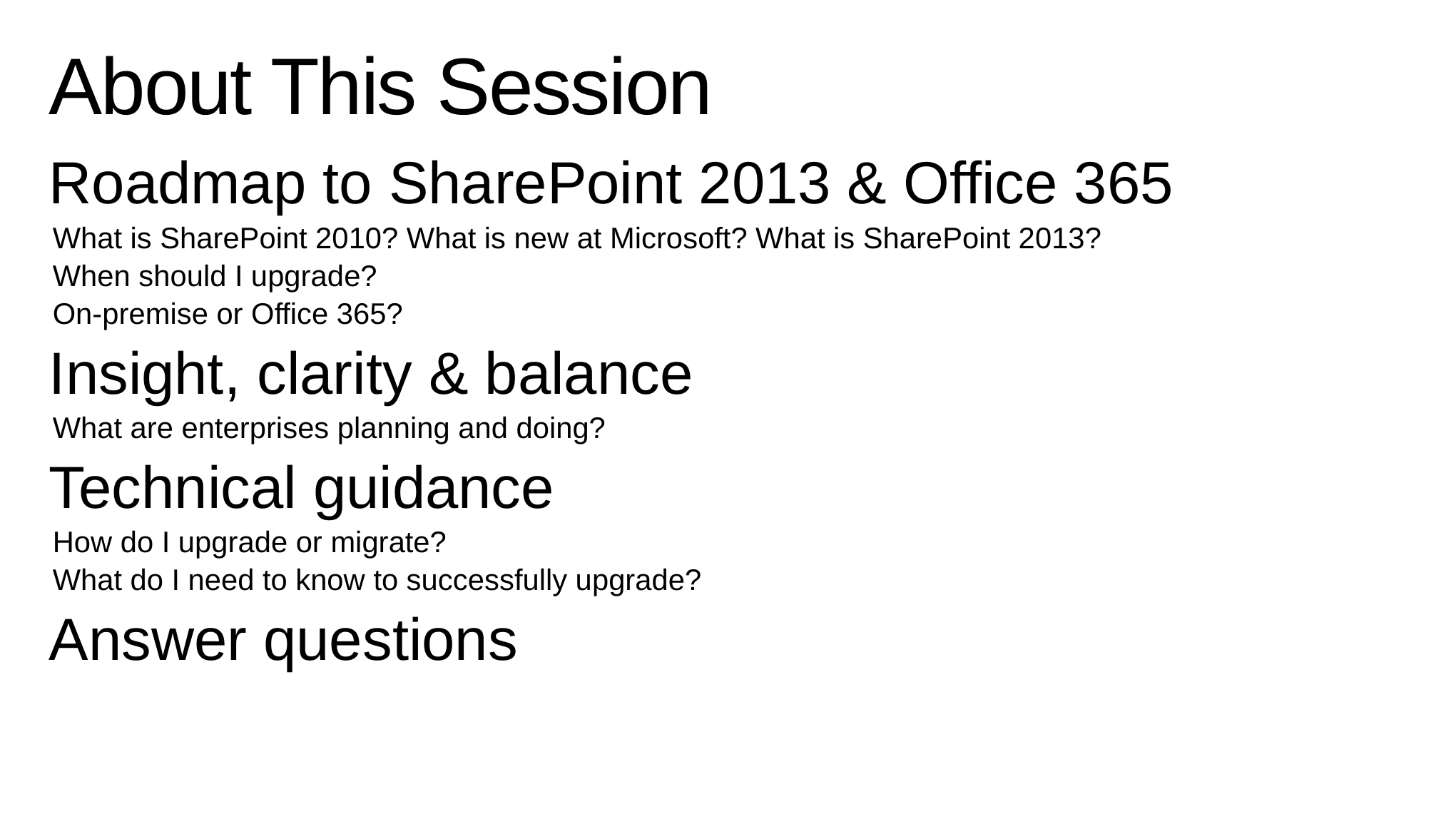

# About This Session
Roadmap to SharePoint 2013 & Office 365
What is SharePoint 2010? What is new at Microsoft? What is SharePoint 2013?
When should I upgrade?
On-premise or Office 365?
Insight, clarity & balance
What are enterprises planning and doing?
Technical guidance
How do I upgrade or migrate?
What do I need to know to successfully upgrade?
Answer questions